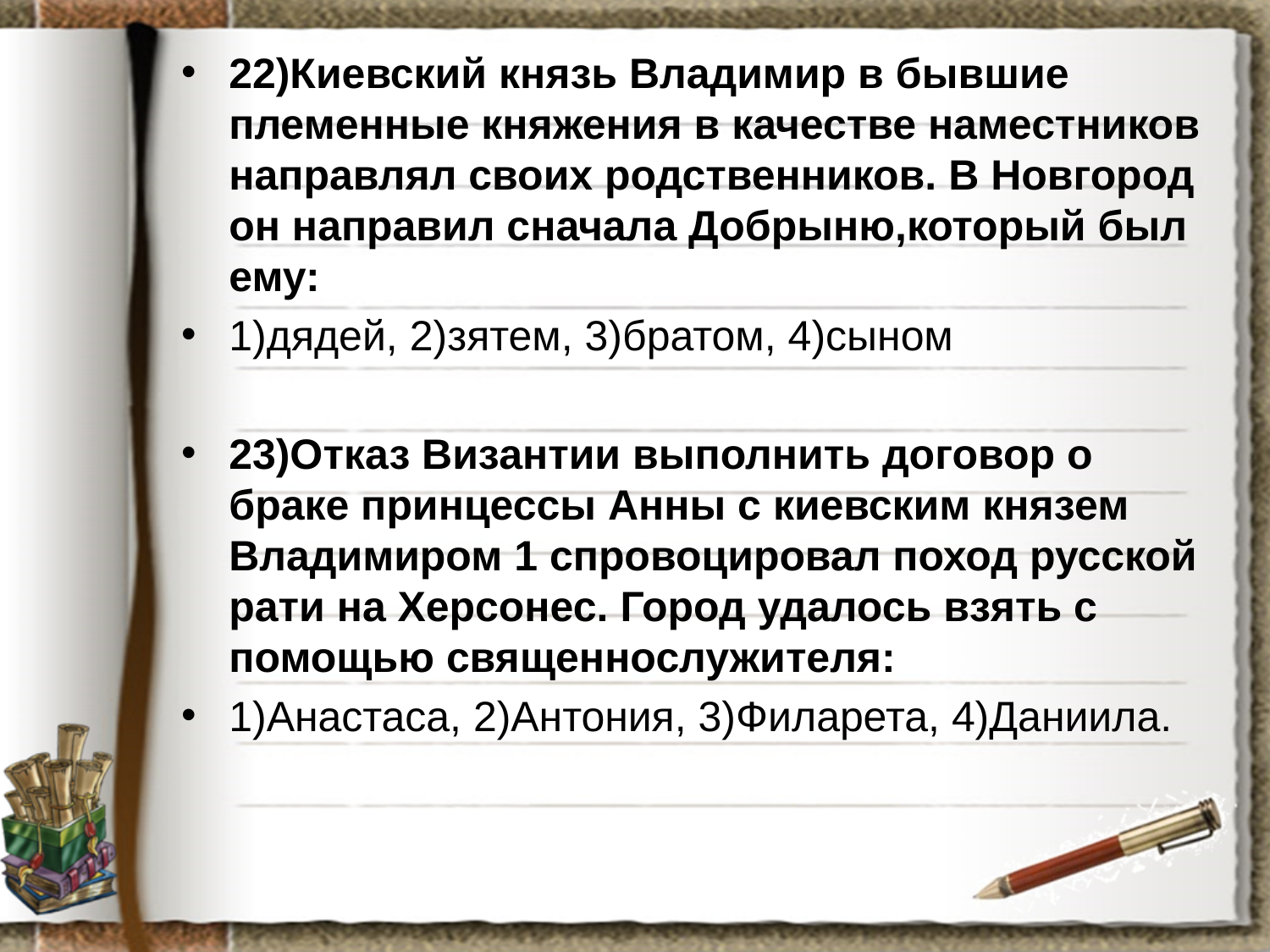

22)Киевский князь Владимир в бывшие племенные княжения в качестве наместников направлял своих родственников. В Новгород он направил сначала Добрыню,который был ему:
1)дядей, 2)зятем, 3)братом, 4)сыном

23)Отказ Византии выполнить договор о браке принцессы Анны с киевским князем Владимиром 1 спровоцировал поход русской рати на Херсонес. Город удалось взять с помощью священнослужителя:
1)Анастаса, 2)Антония, 3)Филарета, 4)Даниила.